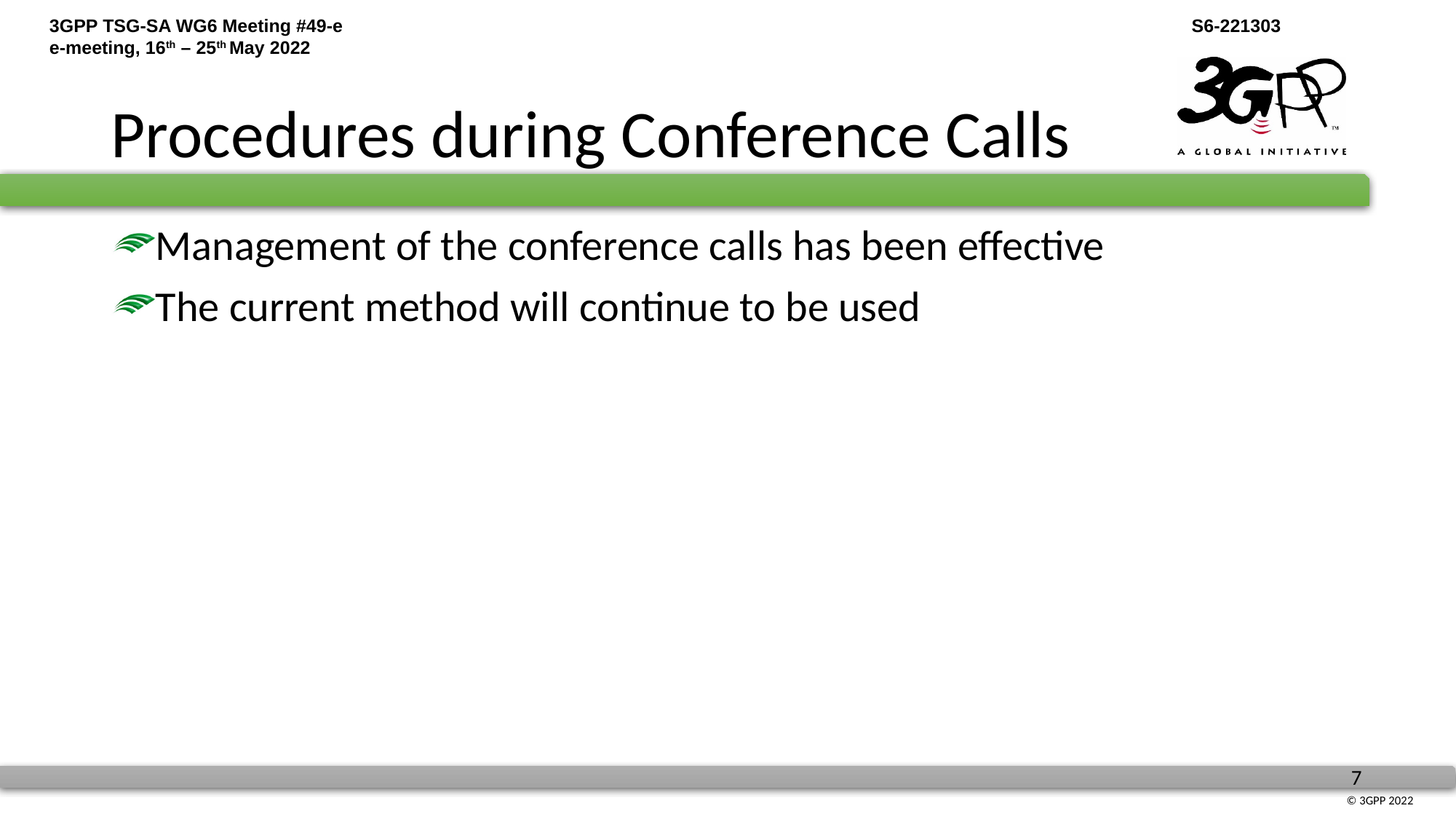

# Procedures during Conference Calls
Management of the conference calls has been effective
The current method will continue to be used